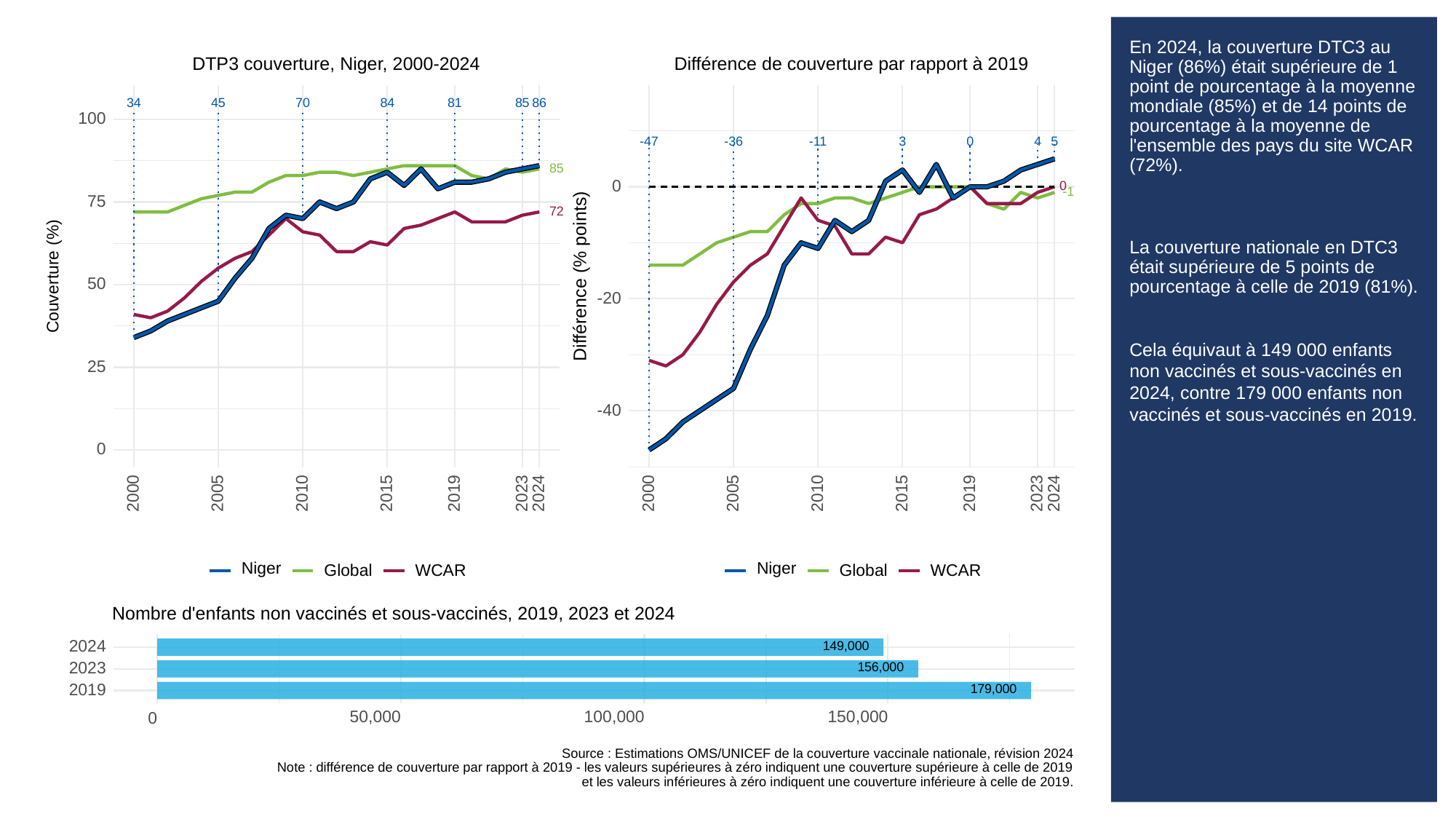

# En 2024, la couverture DTC3 au Niger (86%) était supérieure de 1 point de pourcentage à la moyenne mondiale (85%) et de 14 points de pourcentage à la moyenne de l'ensemble des pays du site WCAR (72%).

La couverture nationale en DTC3 était supérieure de 5 points de pourcentage à celle de 2019 (81%).

Cela équivaut à 149 000 enfants non vaccinés et sous-vaccinés en 2024, contre 179 000 enfants non vaccinés et sous-vaccinés en 2019.

DTP3 couverture, Niger, 2000-2024
Différence de couverture par rapport à 2019

34
70
84
81
85
86
45

100

-36
3
0
-11
5
-47
4

85

0
0

-1
75

72

Différence (% points)
Couverture (%)
50

-20

25

-40

0

2023
2023
2000
2005
2010
2015
2019
2024
2000
2005
2010
2015
2019
2024
Niger
Niger
Global
WCAR
Global
WCAR

Nombre d'enfants non vaccinés et sous-vaccinés, 2019, 2023 et 2024

149,000
2024

156,000
2023

179,000
2019

50,000
100,000
150,000
0
Source : Estimations OMS/UNICEF de la couverture vaccinale nationale, révision 2024
Note : différence de couverture par rapport à 2019 - les valeurs supérieures à zéro indiquent une couverture supérieure à celle de 2019
et les valeurs inférieures à zéro indiquent une couverture inférieure à celle de 2019.